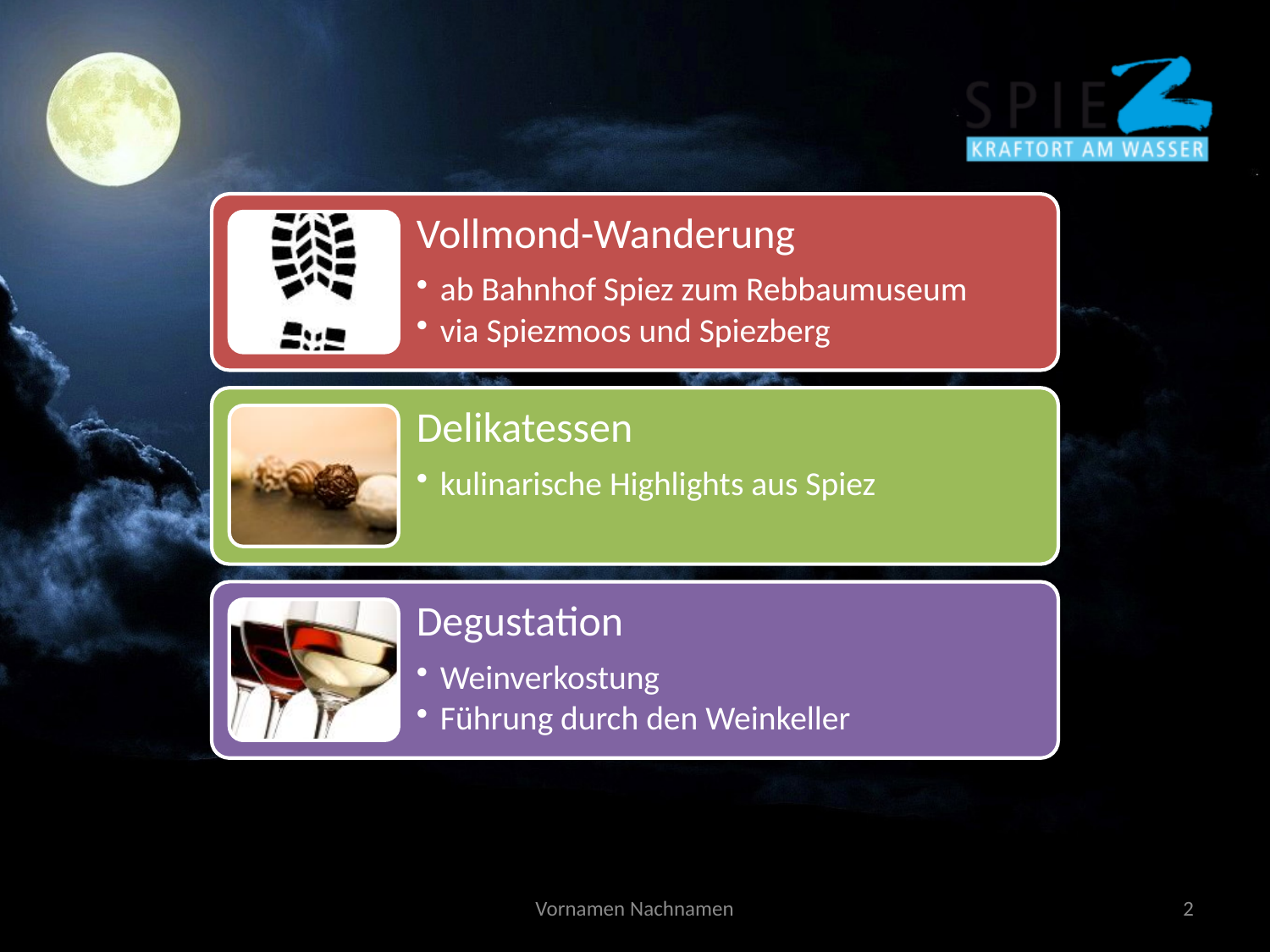

Vollmond-Wanderung
ab Bahnhof Spiez zum Rebbaumuseum
via Spiezmoos und Spiezberg
Delikatessen
kulinarische Highlights aus Spiez
Degustation
Weinverkostung
Führung durch den Weinkeller
Vornamen Nachnamen
2